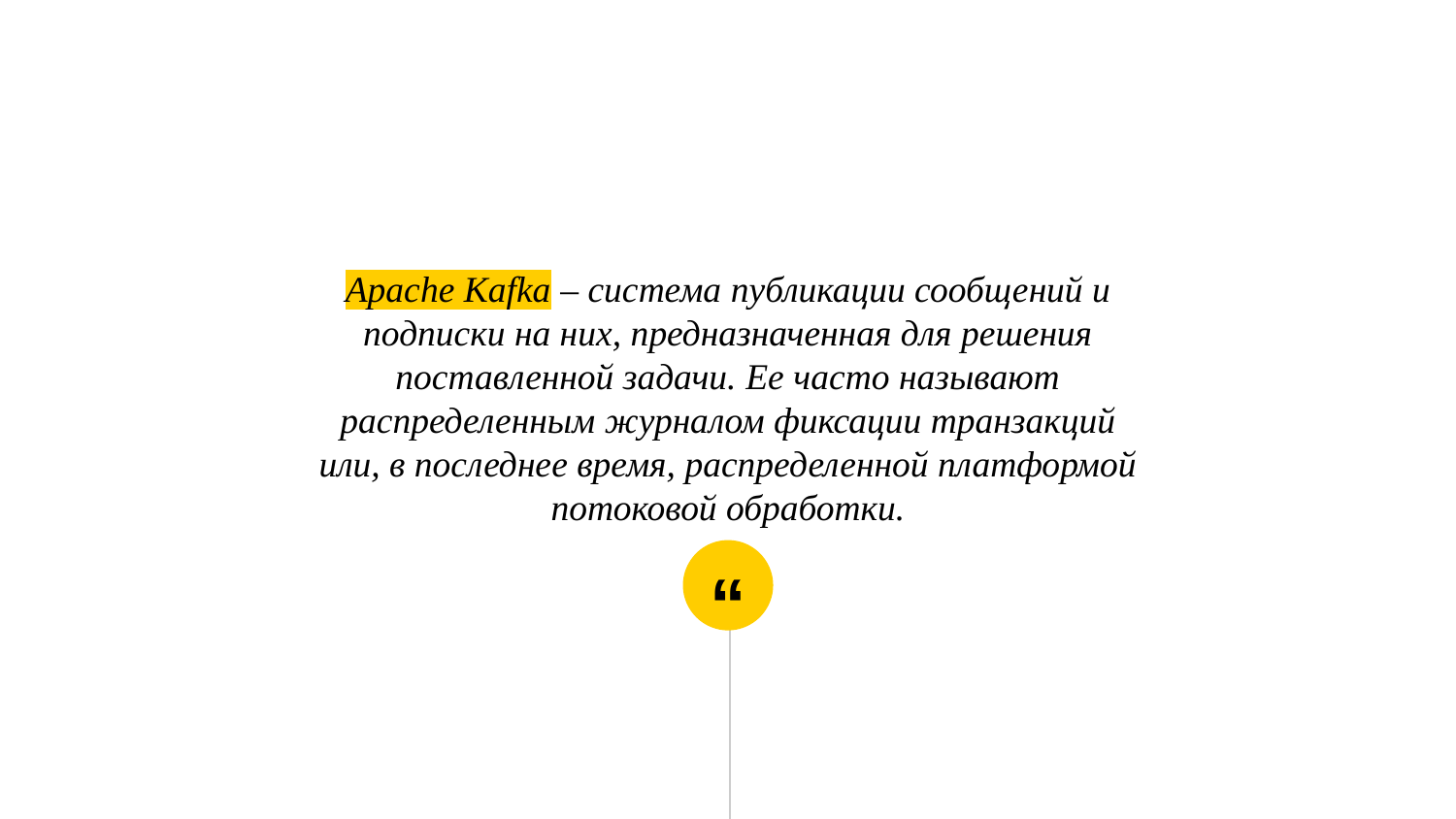

Apache Kafka – система публикации сообщений и подписки на них, предназначенная для решения поставленной задачи. Ее часто называют распределенным журналом фиксации транзакций или, в последнее время, распределенной платформой потоковой обработки.